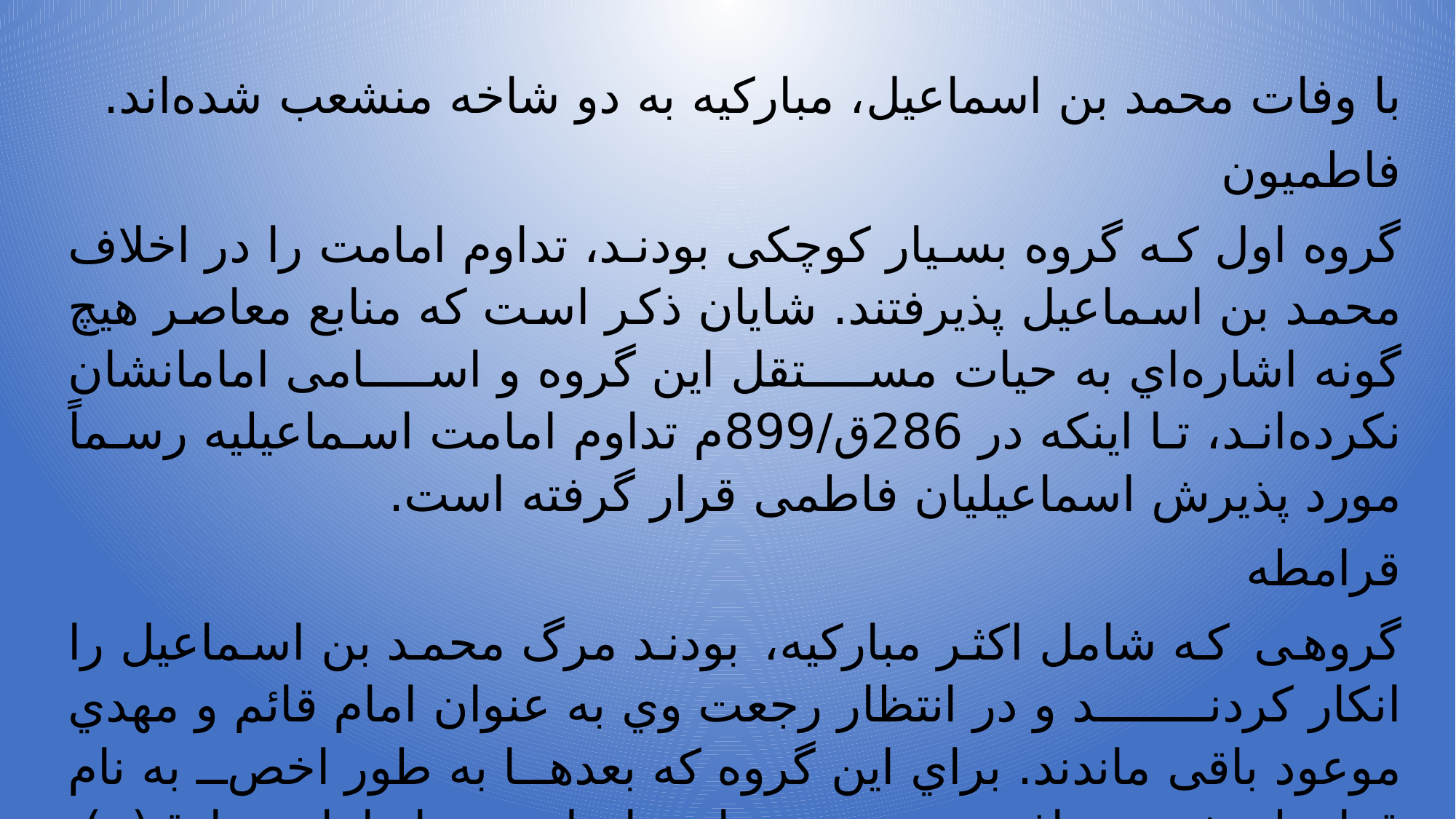

با وفات‌ محمد بن‌ اسماعيل‌، مباركيه‌ به‌ دو شاخه‌ منشعب‌ شده‌اند.
فاطمیون
گروه اول که گروه‌ بسيار كوچكى‌ بودند، تداوم‌ امامت‌ را در اخلاف‌ محمد بن‌ اسماعيل‌ پذيرفتند. شايان‌ ذكر است‌ كه‌ منابع‌ معاصر هيچ‌ گونه‌ اشاره‌اي‌ به‌ حيات‌ مستقل‌ اين‌ گروه‌ و اسامى‌ امامانشان‌ نكرده‌اند، تا اينكه‌ در 286ق‌/899م‌ تداوم‌ امامت‌ اسماعيليه‌ رسماً مورد پذيرش‌ اسماعيليان‌ فاطمى‌ قرار گرفته‌ است‌.
قرامطه
گروهی که شامل‌ اكثر مباركيه‌، بودند مرگ‌ محمد بن‌ اسماعيل‌ را انكار كردند و در انتظار رجعت‌ وي‌ به‌ عنوان‌ امام‌ قائم‌ و مهدي‌ موعود باقى‌ ماندند. براي‌ اين‌ گروه‌ كه‌ بعدها به‌ طور اخص‌ به‌ نام‌ قرامطه‌ شهرت‌ يافتند، محمد بن‌ اسماعيل‌ پس‌ از امام‌ صادق‌(ع‌)، هفتمين‌ و آخرين‌ امام‌ بوده‌ است‌ و به‌ همين‌ سبب‌ اسماعيليه‌ عموماً به‌ نام‌ سبعيه‌ يا هفت‌ امامى‌ نيز شهرت‌ داشته‌اند.